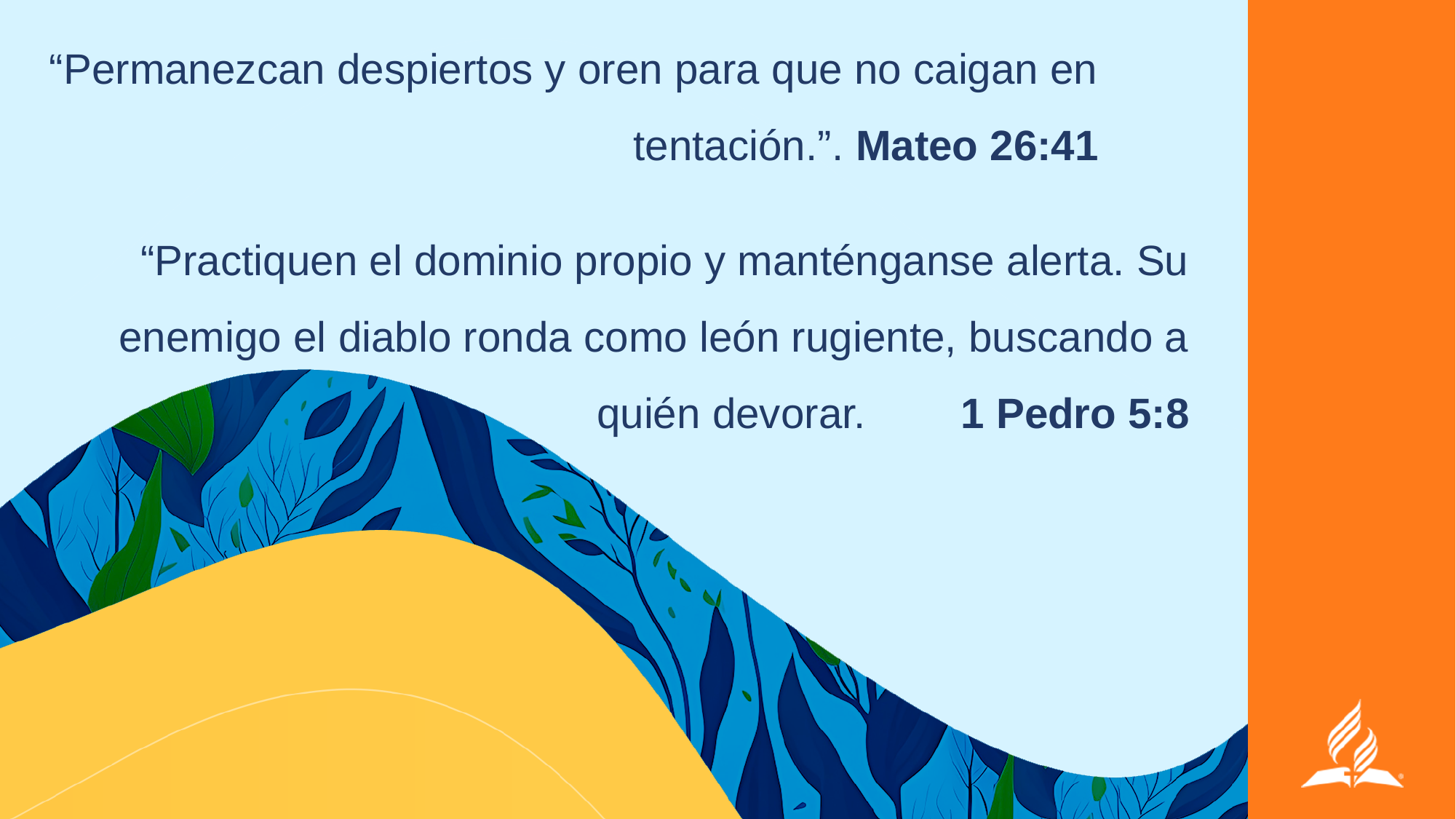

“Permanezcan despiertos y oren para que no caigan en tentación.”. Mateo 26:41
“Practiquen el dominio propio y manténganse alerta. Su enemigo el diablo ronda como león rugiente, buscando a quién devorar.        1 Pedro 5:8